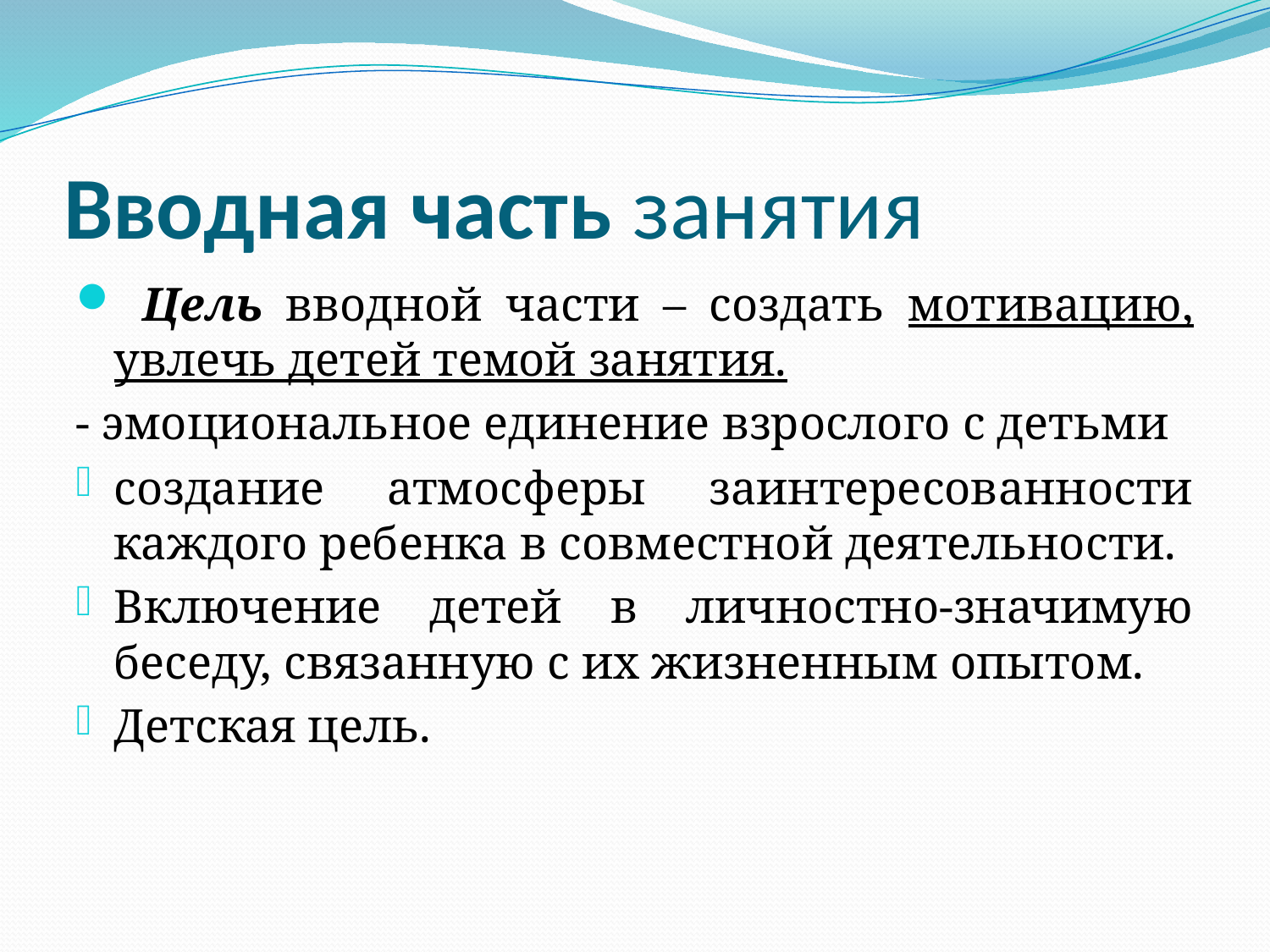

# Вводная часть занятия
 Цель вводной части – создать мотивацию, увлечь детей темой занятия.
- эмоциональное единение взрослого с детьми
создание атмосферы заинтересованности каждого ребенка в совместной деятельности.
Включение детей в личностно-значимую беседу, связанную с их жизненным опытом.
Детская цель.